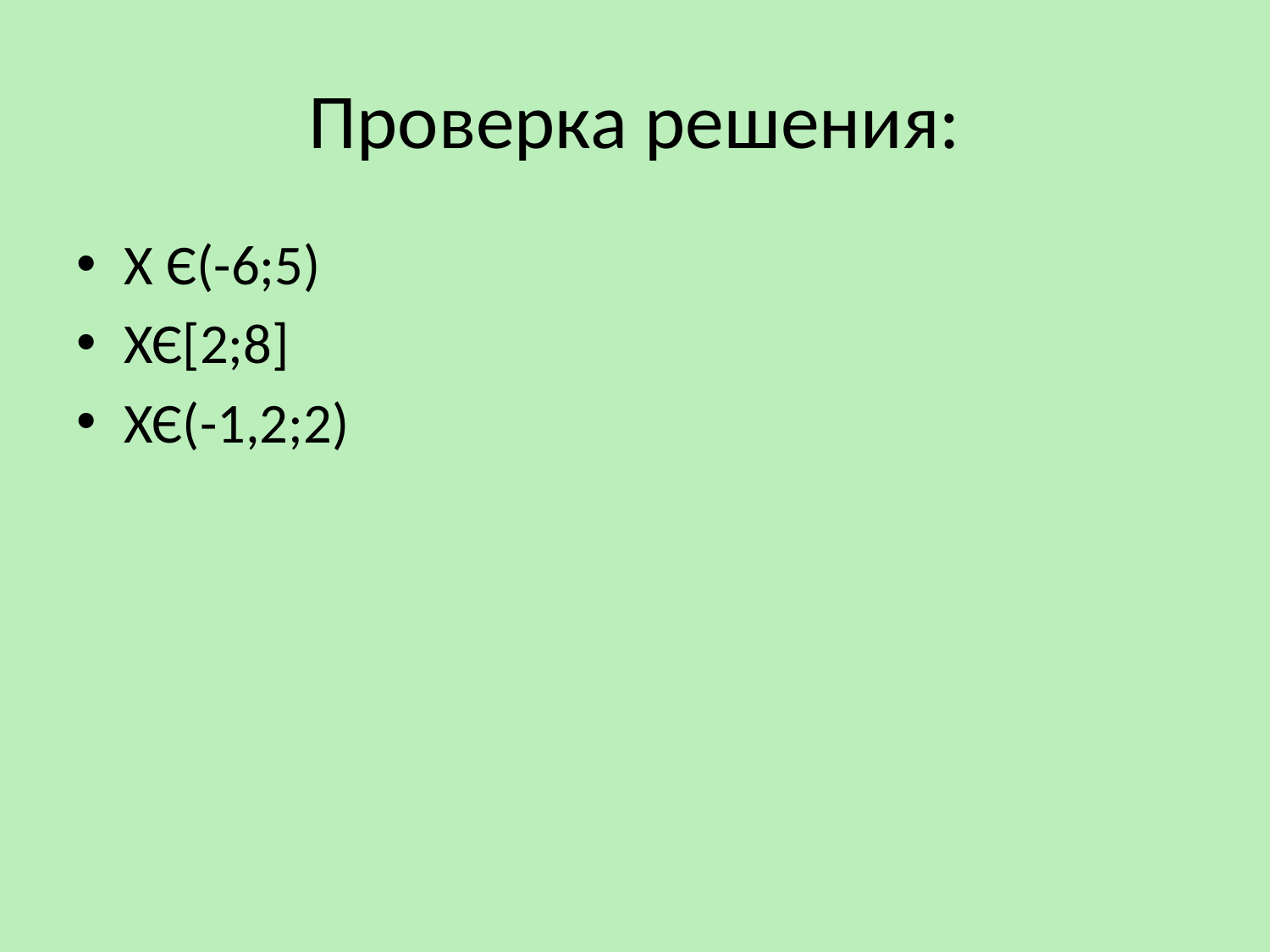

# Проверка решения:
Х Є(-6;5)
ХЄ[2;8]
ХЄ(-1,2;2)